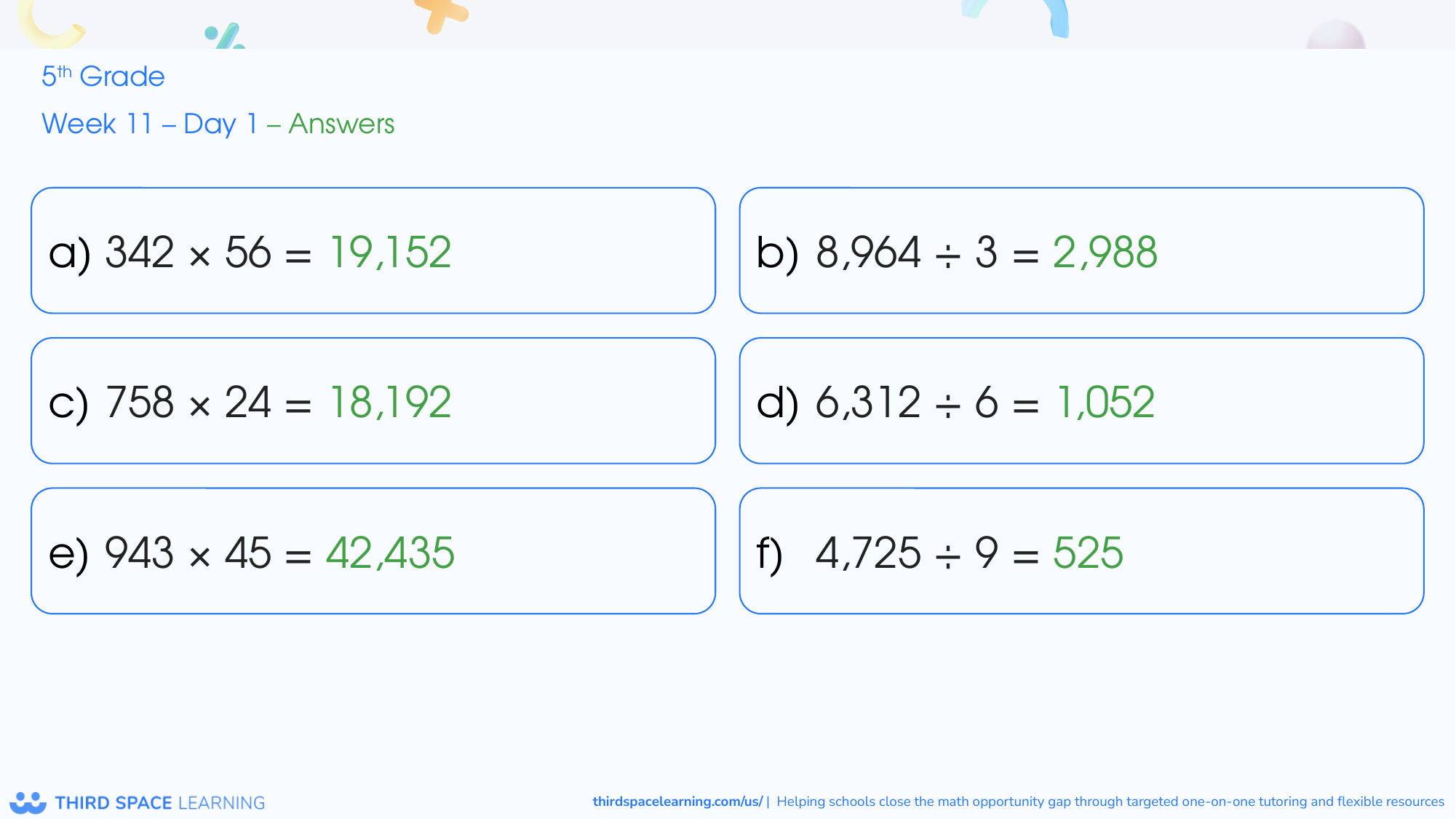

5th Grade
Week 11 – Day 1 – Answers
342 × 56 = 19,152
8,964 ÷ 3 = 2,988
758 × 24 = 18,192
6,312 ÷ 6 = 1,052
943 × 45 = 42,435
4,725 ÷ 9 = 525